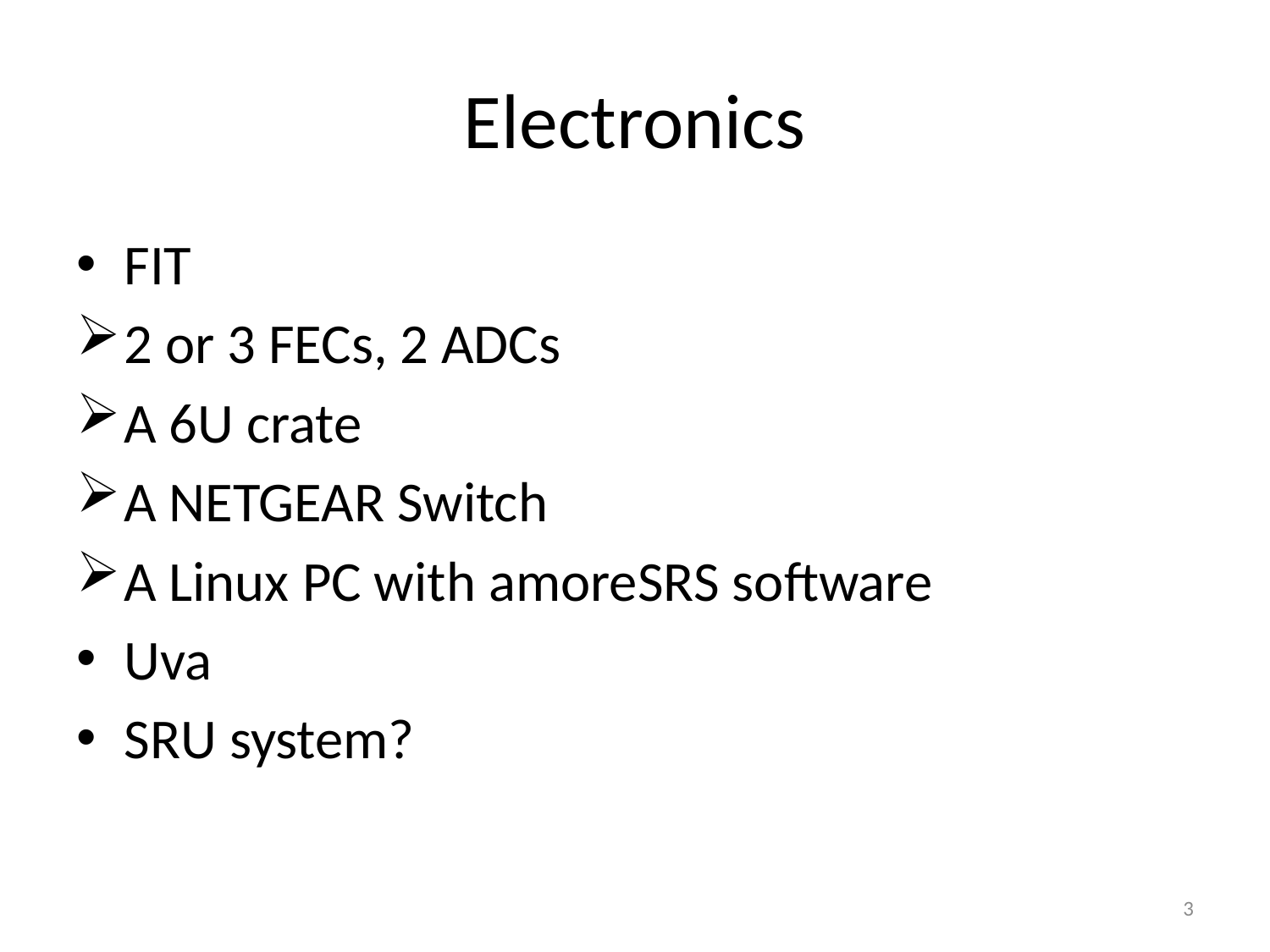

# Electronics
FIT
2 or 3 FECs, 2 ADCs
A 6U crate
A NETGEAR Switch
A Linux PC with amoreSRS software
Uva
SRU system?
3